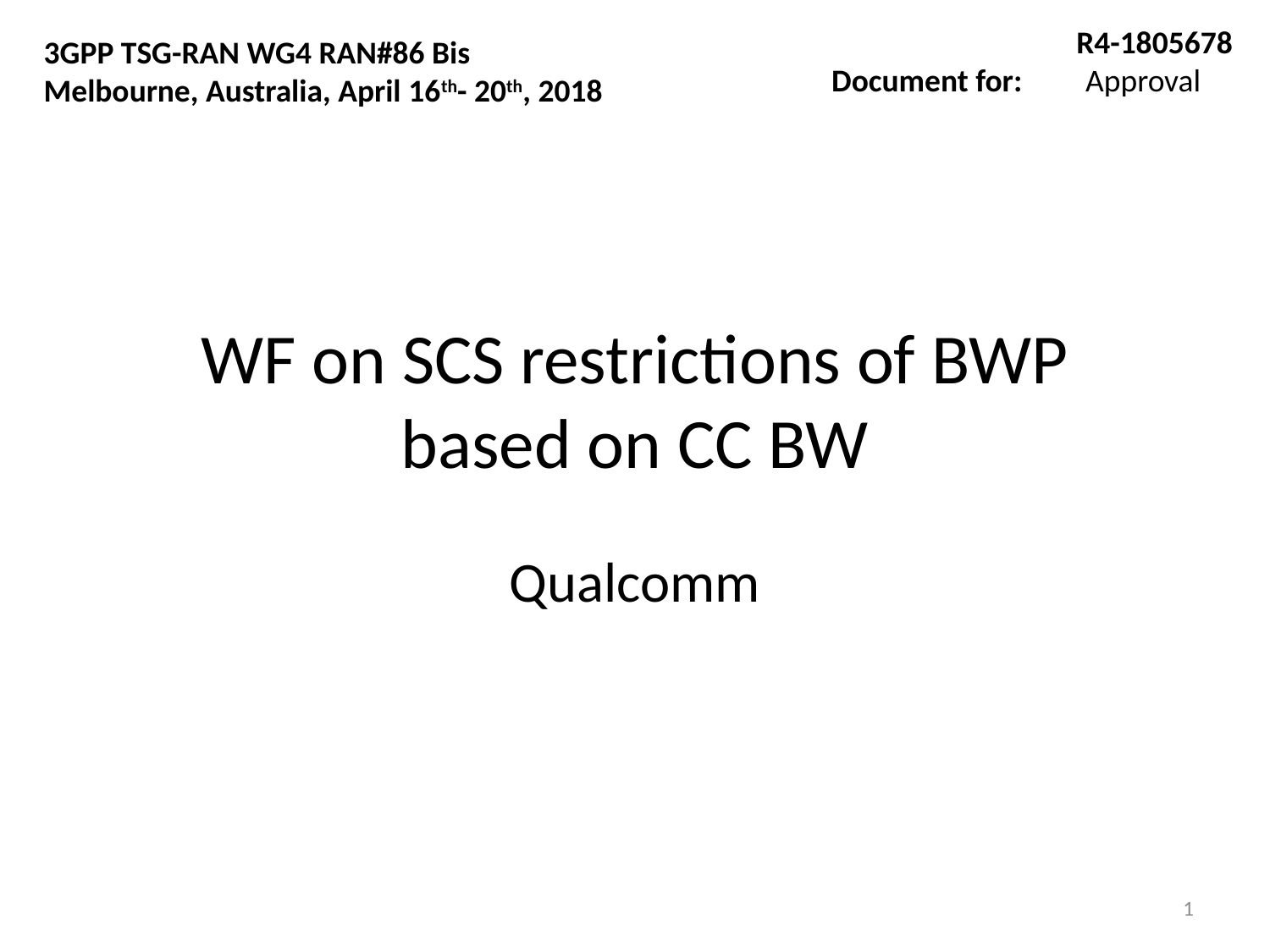

R4-1805678
Document for:	Approval
3GPP TSG-RAN WG4 RAN#86 Bis
Melbourne, Australia, April 16th- 20th, 2018
# WF on SCS restrictions of BWP based on CC BW
Qualcomm
1